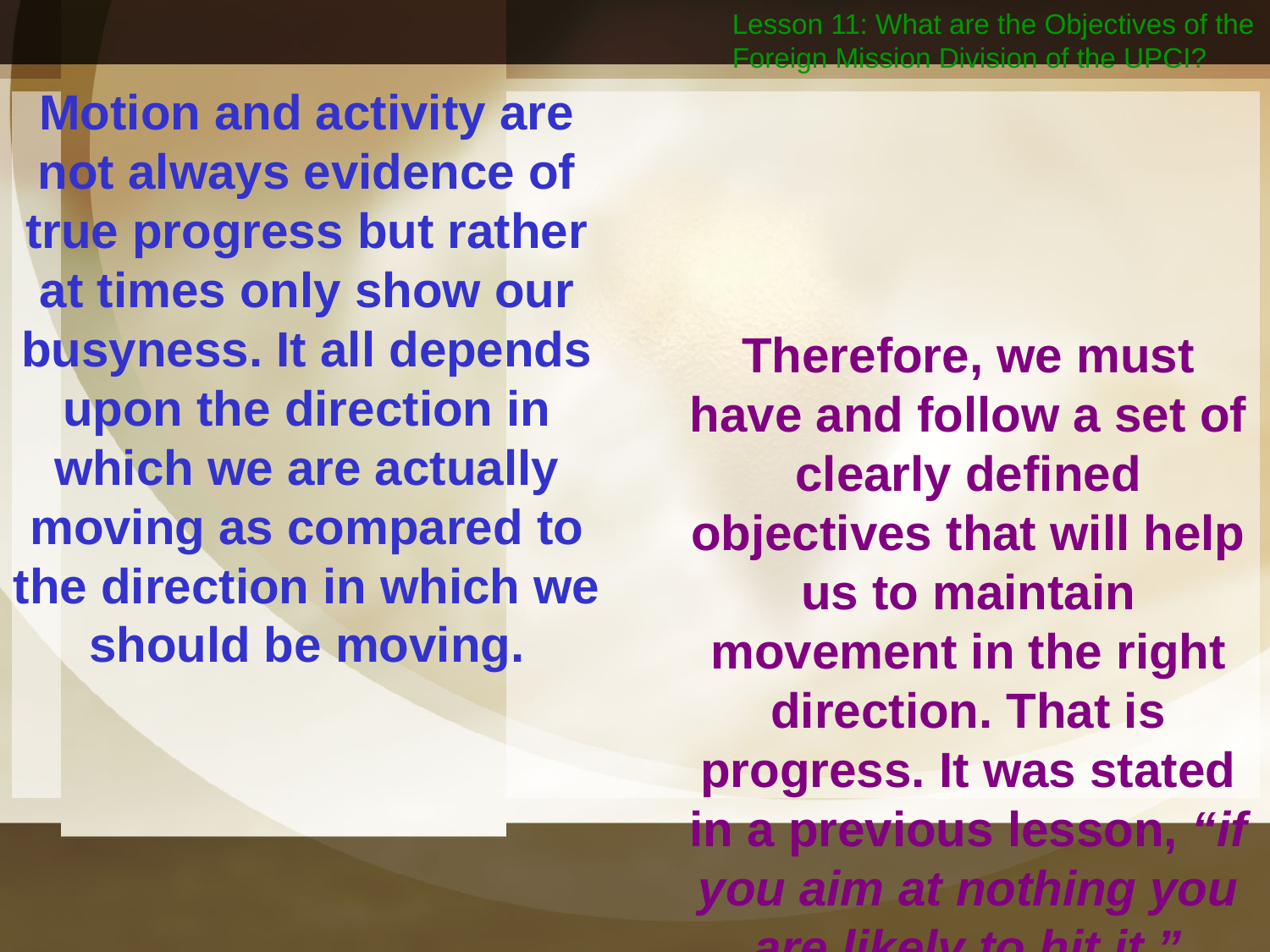

Lesson 11: What are the Objectives of the Foreign Mission Division of the UPCI?
Motion and activity are not always evidence of true progress but rather at times only show our busyness. It all depends upon the direction in which we are actually moving as compared to the direction in which we should be moving.
Therefore, we must have and follow a set of clearly defined objectives that will help us to maintain movement in the right direction. That is progress. It was stated in a previous lesson, “if you aim at nothing you are likely to hit it.”